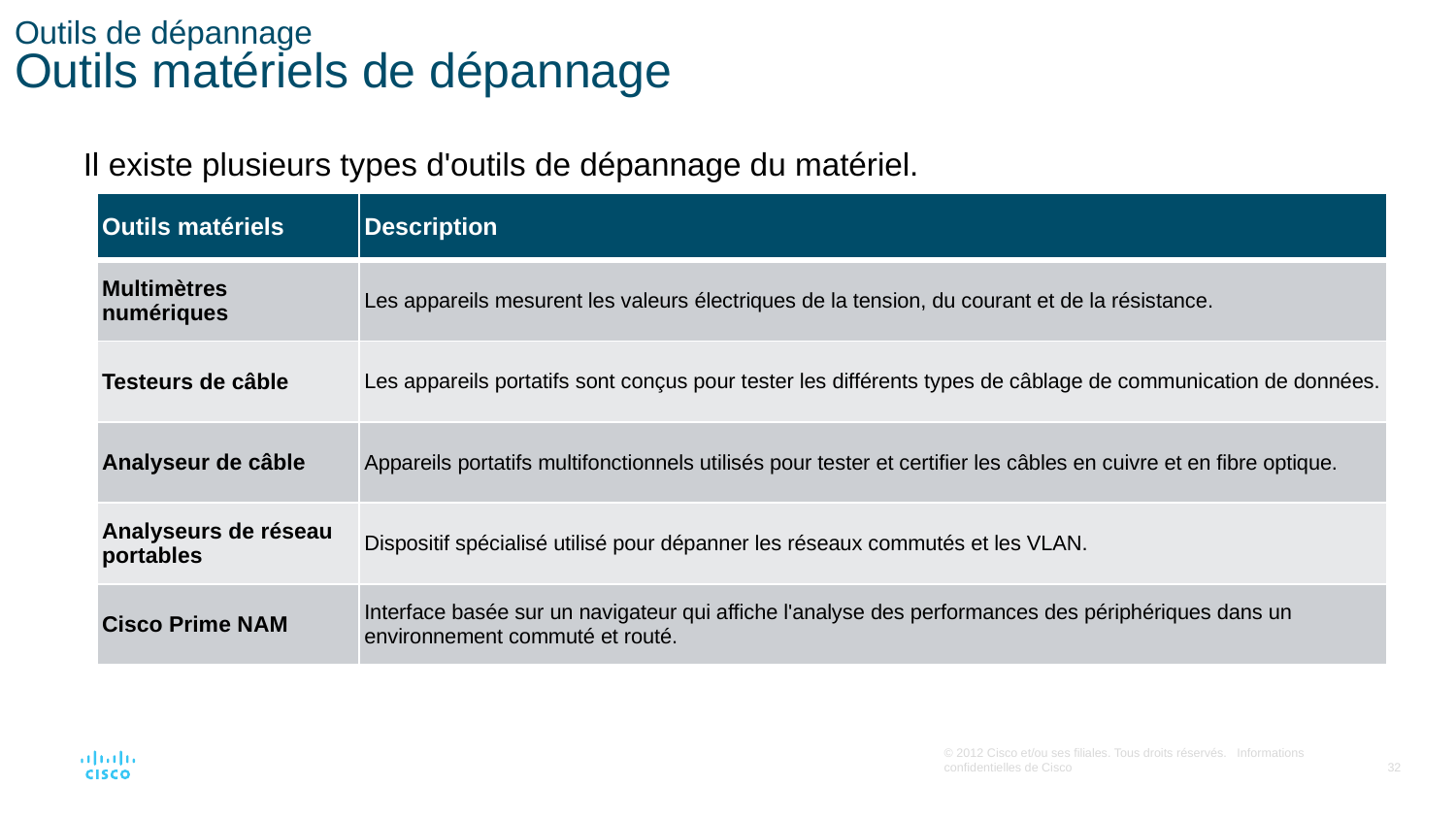

# Outils de dépannage Outils matériels de dépannage
Il existe plusieurs types d'outils de dépannage du matériel.
| Outils matériels | Description |
| --- | --- |
| Multimètres numériques | Les appareils mesurent les valeurs électriques de la tension, du courant et de la résistance. |
| Testeurs de câble | Les appareils portatifs sont conçus pour tester les différents types de câblage de communication de données. |
| Analyseur de câble | Appareils portatifs multifonctionnels utilisés pour tester et certifier les câbles en cuivre et en fibre optique. |
| Analyseurs de réseau portables | Dispositif spécialisé utilisé pour dépanner les réseaux commutés et les VLAN. |
| Cisco Prime NAM | Interface basée sur un navigateur qui affiche l'analyse des performances des périphériques dans un environnement commuté et routé. |